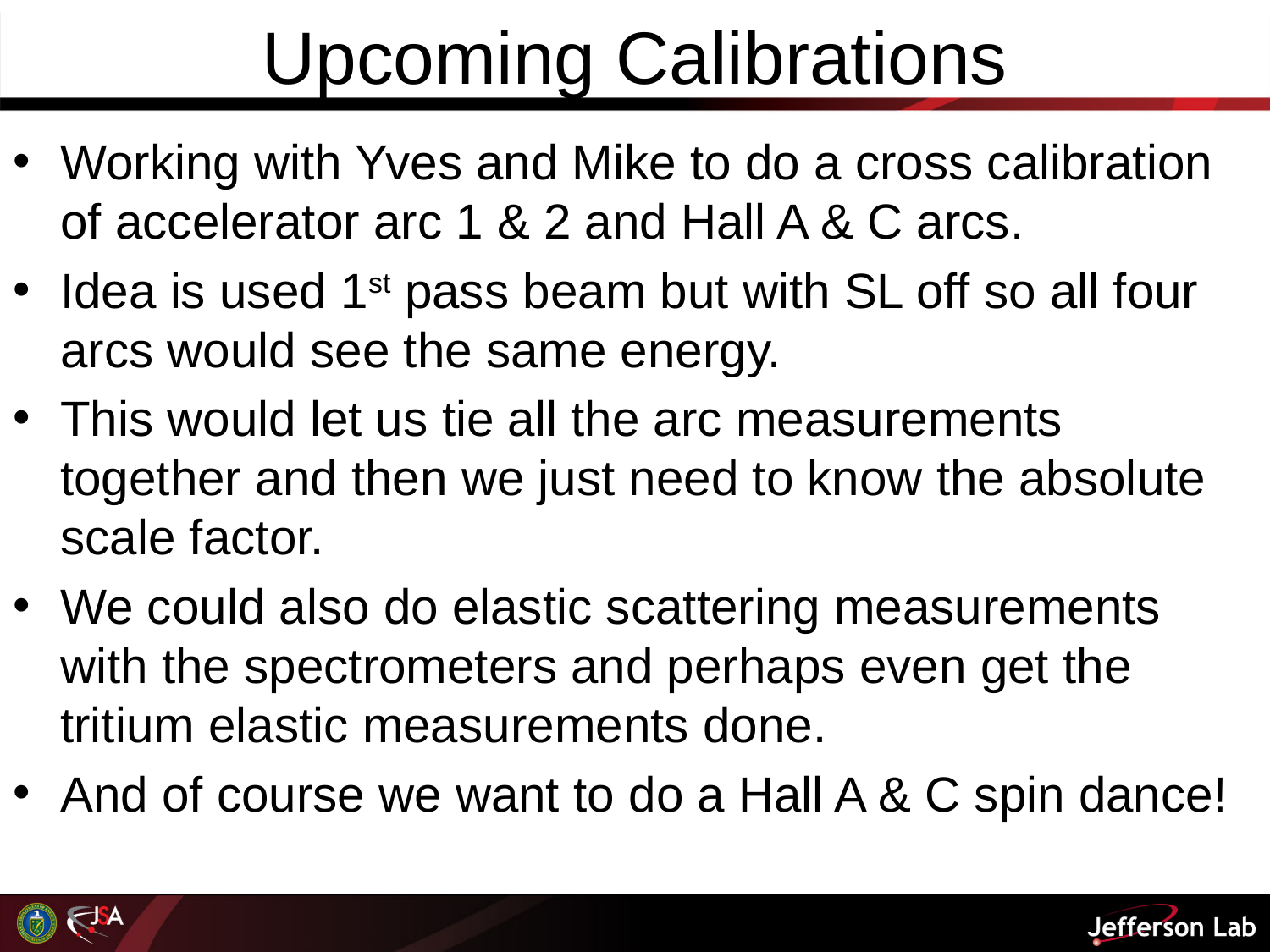

# Upcoming Calibrations
Working with Yves and Mike to do a cross calibration of accelerator arc 1 & 2 and Hall A & C arcs.
Idea is used 1st pass beam but with SL off so all four arcs would see the same energy.
This would let us tie all the arc measurements together and then we just need to know the absolute scale factor.
We could also do elastic scattering measurements with the spectrometers and perhaps even get the tritium elastic measurements done.
And of course we want to do a Hall A & C spin dance!